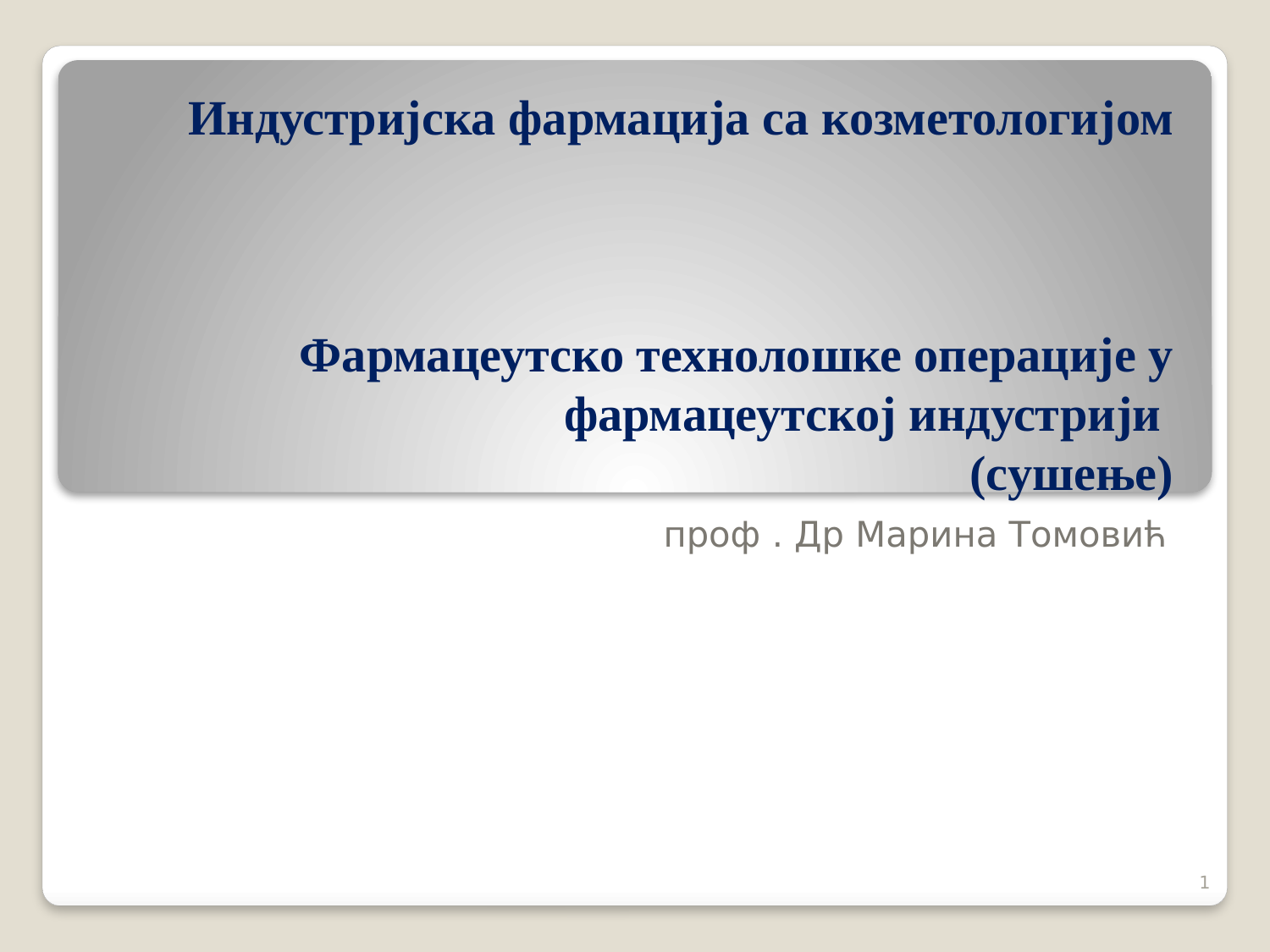

# Индустријска фармација са козметологијом Фармацеутско технолошке операције у фармацеутској индустрији (сушење)
проф . Др Марина Томовић
1